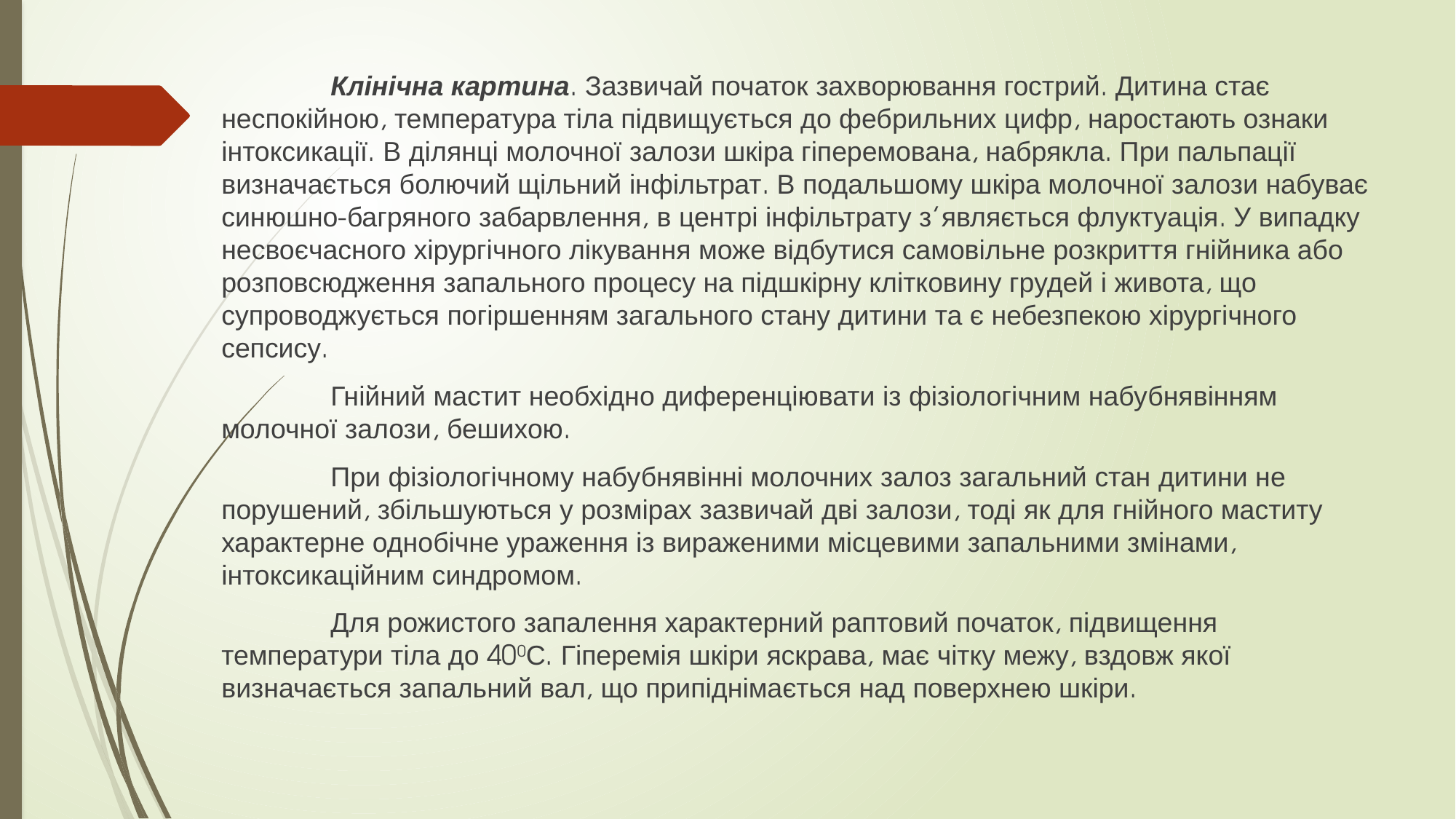

Клінічна картина. Зазвичай початок захворювання гострий. Дитина стає неспокійною, температура тіла підвищується до фебрильних цифр, наростають ознаки інтоксикації. В ділянці молочної залози шкіра гіперемована, набрякла. При пальпації визначається болючий щільний інфільтрат. В подальшому шкіра молочної залози набуває синюшно-багряного забарвлення, в центрі інфільтрату з’являється флуктуація. У випадку несвоєчасного хірургічного лікування може відбутися самовільне розкриття гнійника або розповсюдження запального процесу на підшкірну клітковину грудей і живота, що супроводжується погіршенням загального стану дитини та є небезпекою хірургічного сепсису.
	Гнійний мастит необхідно диференціювати із фізіологічним набубнявінням молочної залози, бешихою.
	При фізіологічному набубнявінні молочних залоз загальний стан дитини не порушений, збільшуються у розмірах зазвичай дві залози, тоді як для гнійного маститу характерне однобічне ураження із вираженими місцевими запальними змінами, інтоксикаційним синдромом.
	Для рожистого запалення характерний раптовий початок, підвищення температури тіла до 400С. Гіперемія шкіри яскрава, має чітку межу, вздовж якої визначається запальний вал, що припіднімається над поверхнею шкіри.